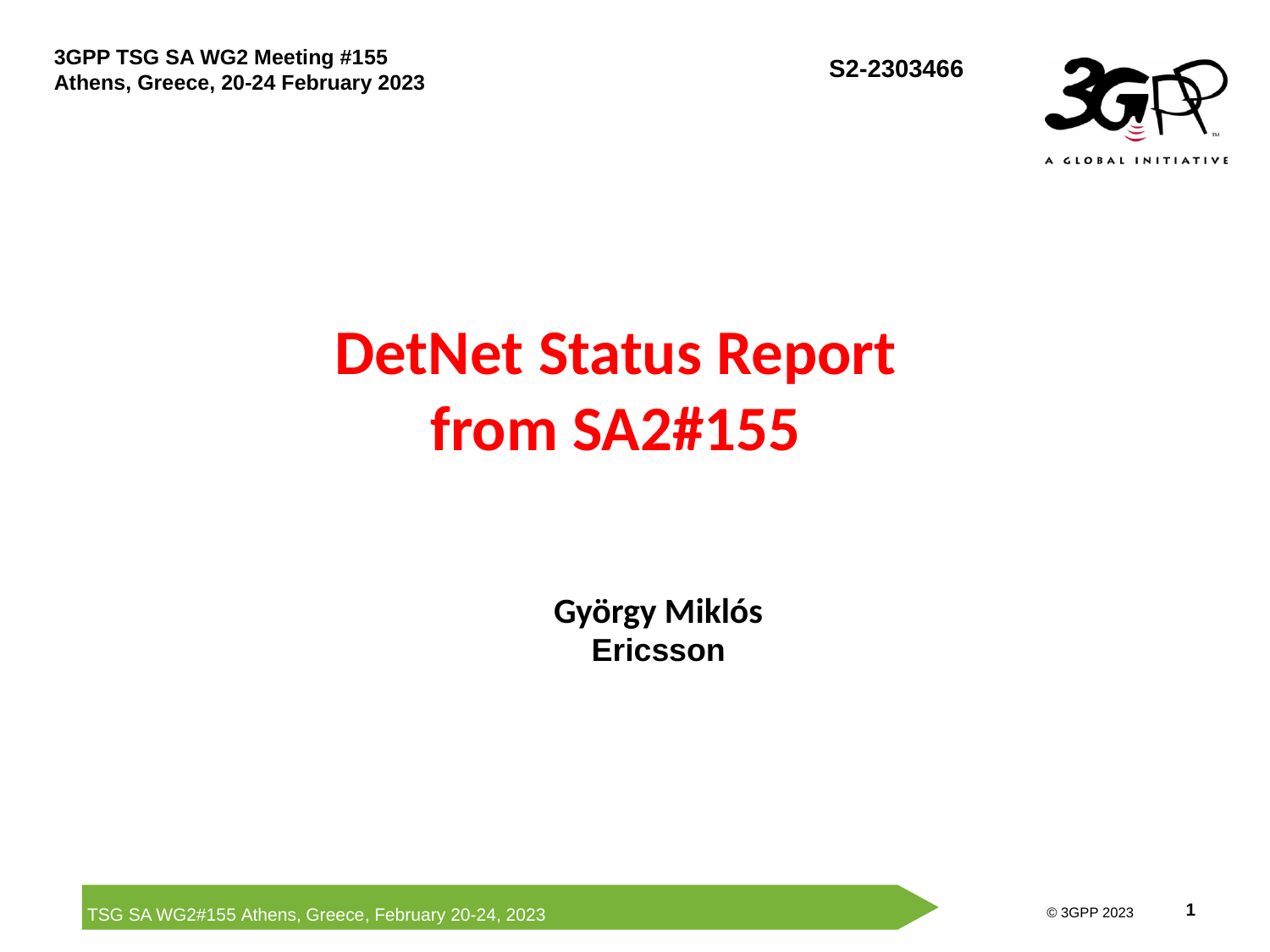

# DetNet Status Report from SA2#155
György Miklós
Ericsson